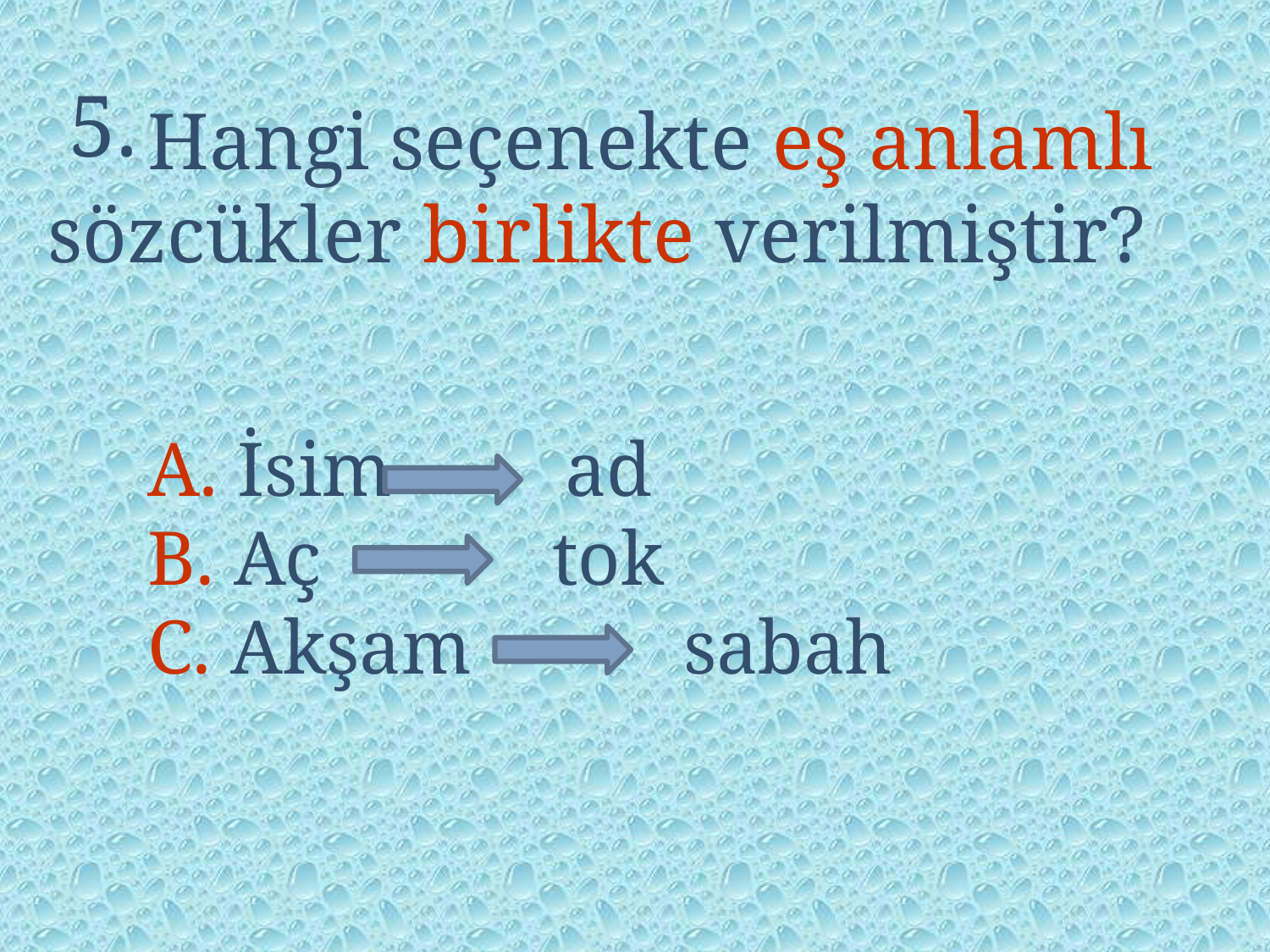

5.
     Hangi seçenekte eş anlamlı sözcükler birlikte verilmiştir?
A. İsim         ad
B. Aç            tok
C. Akşam           sabah